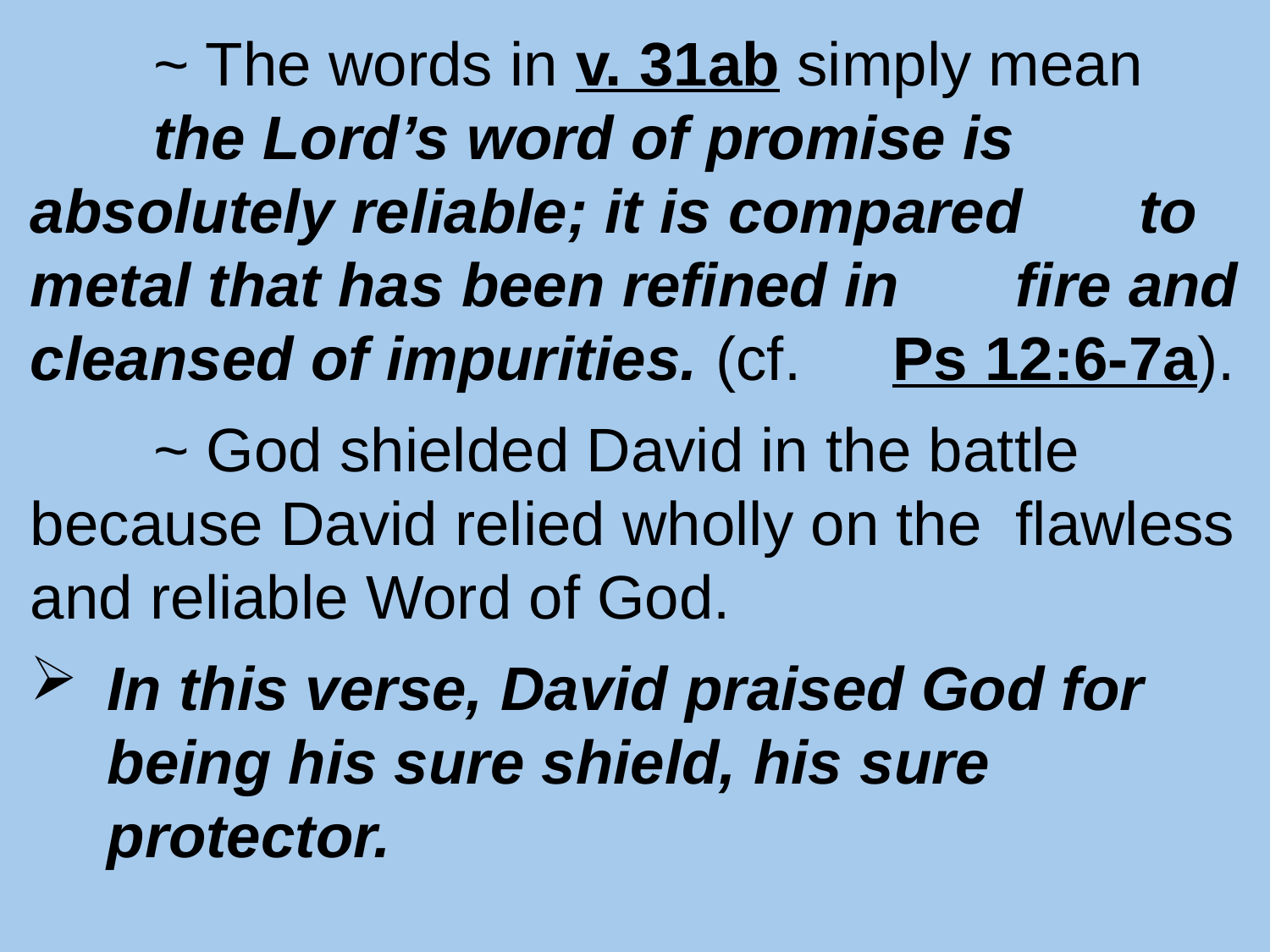

~ The words in v. 31ab simply mean 						the Lord’s word of promise is 						absolutely reliable; it is compared 					to metal that has been refined in 						fire and cleansed of impurities. (cf. 					Ps 12:6-7a).
		~ God shielded David in the battle 						because David relied wholly on the 						flawless and reliable Word of God.
In this verse, David praised God for being his sure shield, his sure protector.